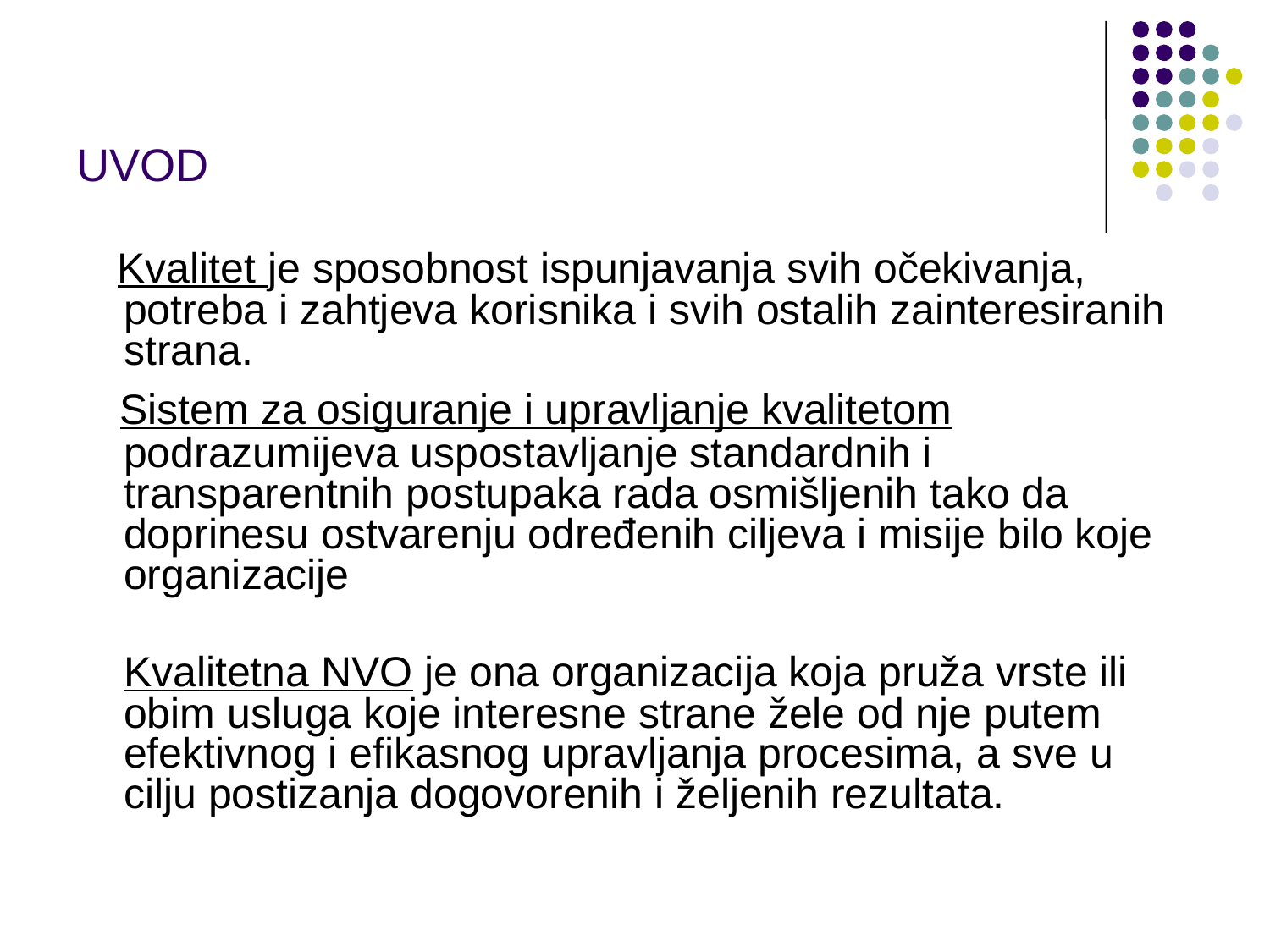

# UVOD
   Kvalitet je sposobnost ispunjavanja svih očekivanja, potreba i zahtjeva korisnika i svih ostalih zainteresiranih strana.
   Sistem za osiguranje i upravljanje kvalitetom podrazumijeva uspostavljanje standardnih i transparentnih postupaka rada osmišljenih tako da doprinesu ostvarenju određenih ciljeva i misije bilo koje organizacije

	Kvalitetna NVO je ona organizacija koja pruža vrste ili obim usluga koje interesne strane žele od nje putem efektivnog i efikasnog upravljanja procesima, a sve u cilju postizanja dogovorenih i željenih rezultata.